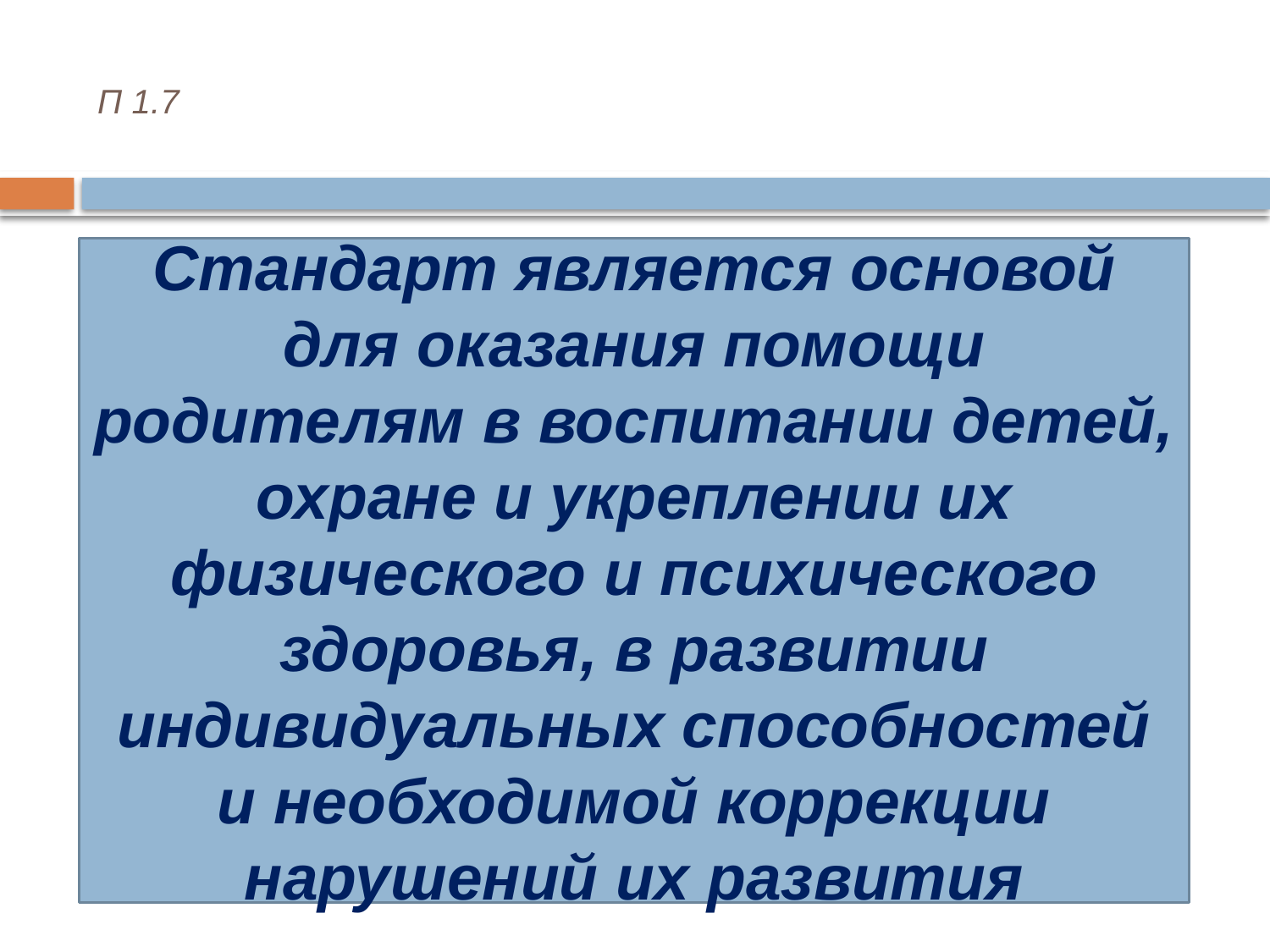

# П 1.7
Стандарт является основой для оказания помощи родителям в воспитании детей, охране и укреплении их физического и психического здоровья, в развитии индивидуальных способностей и необходимой коррекции нарушений их развития